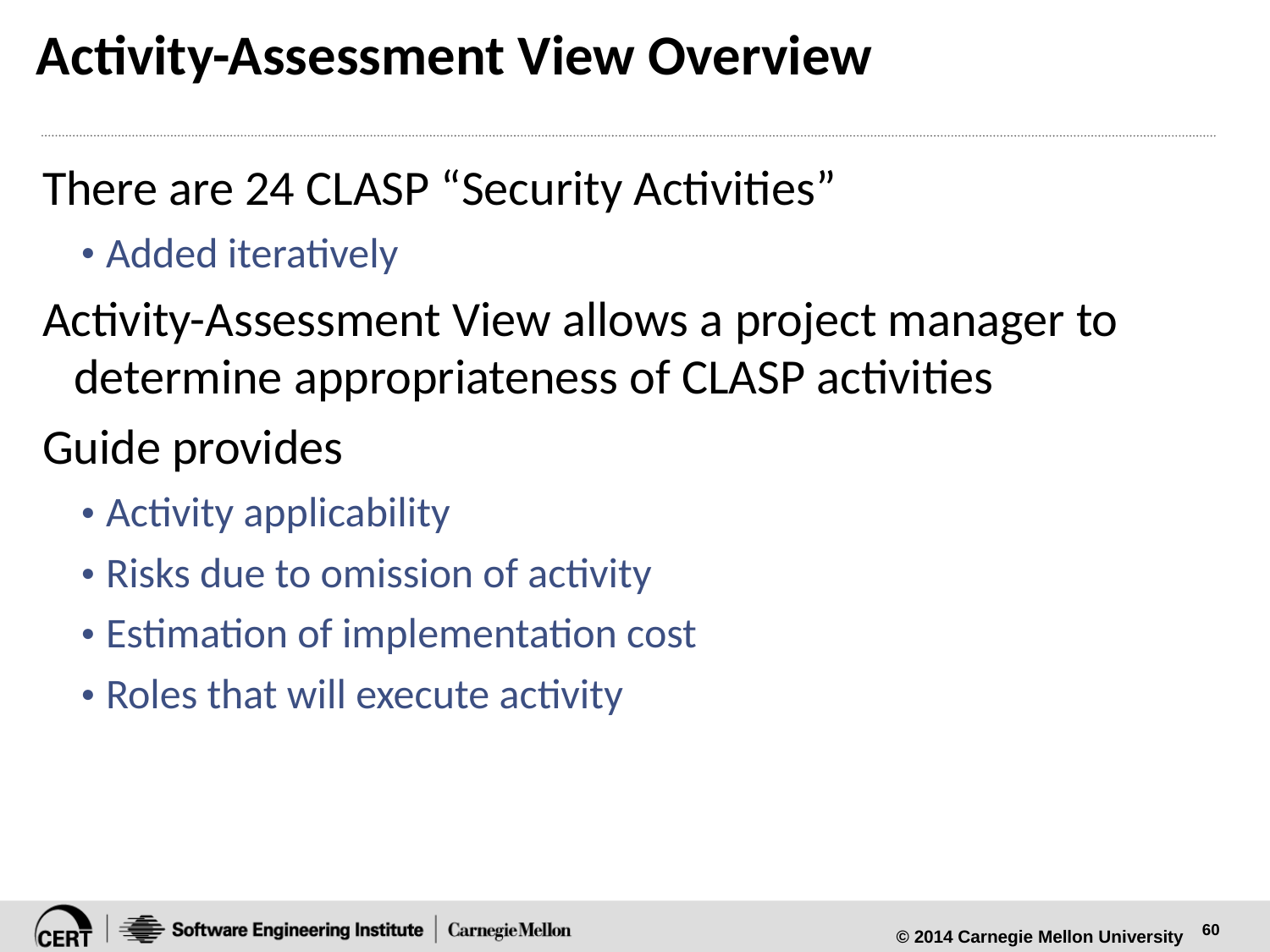

# Activity-Assessment View Overview
There are 24 CLASP “Security Activities”
Added iteratively
Activity-Assessment View allows a project manager to determine appropriateness of CLASP activities
Guide provides
Activity applicability
Risks due to omission of activity
Estimation of implementation cost
Roles that will execute activity